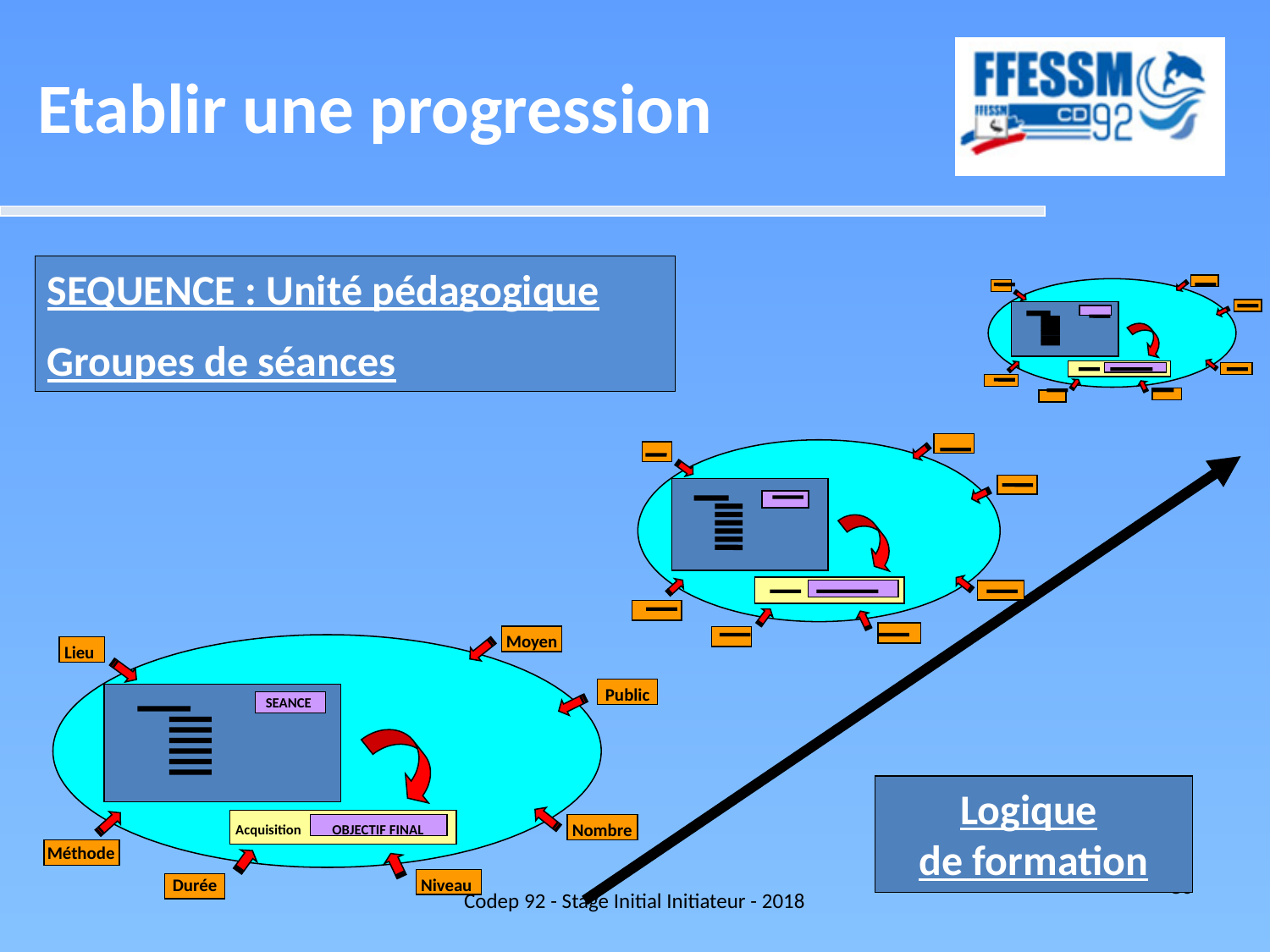

Etablir une progression
SEQUENCE : Unité pédagogique
Groupes de séances

Moyen

Lieu

Public

SEANCE

Nombre

Acquisition

OBJECTIF FINAL
Méthode

Durée
Niveau

Logique
 de formation
Codep 92 - Stage Initial Initiateur - 2018
39